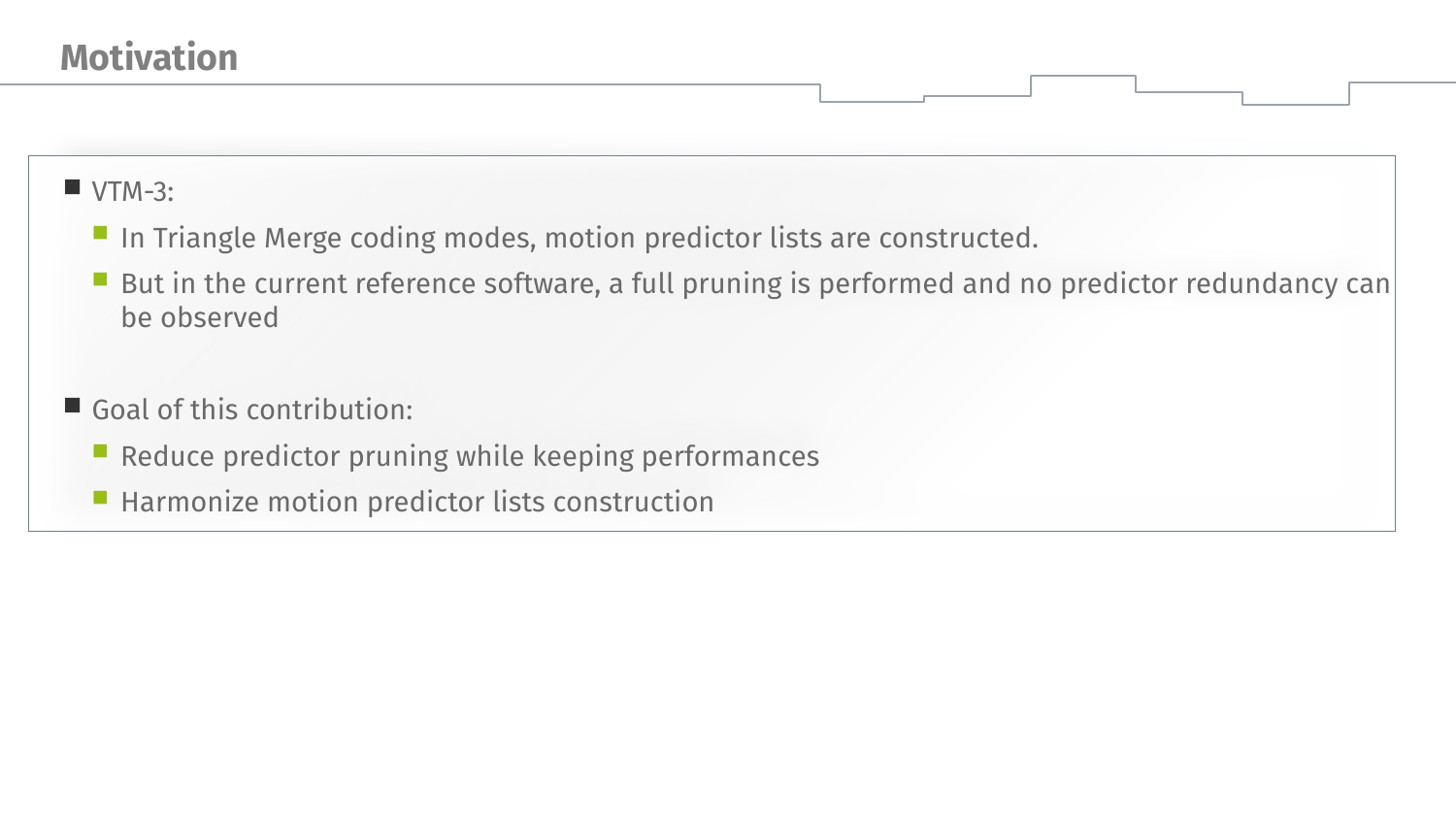

# Motivation
VTM-3:
In Triangle Merge coding modes, motion predictor lists are constructed.
But in the current reference software, a full pruning is performed and no predictor redundancy can be observed

Goal of this contribution:
Reduce predictor pruning while keeping performances
Harmonize motion predictor lists construction